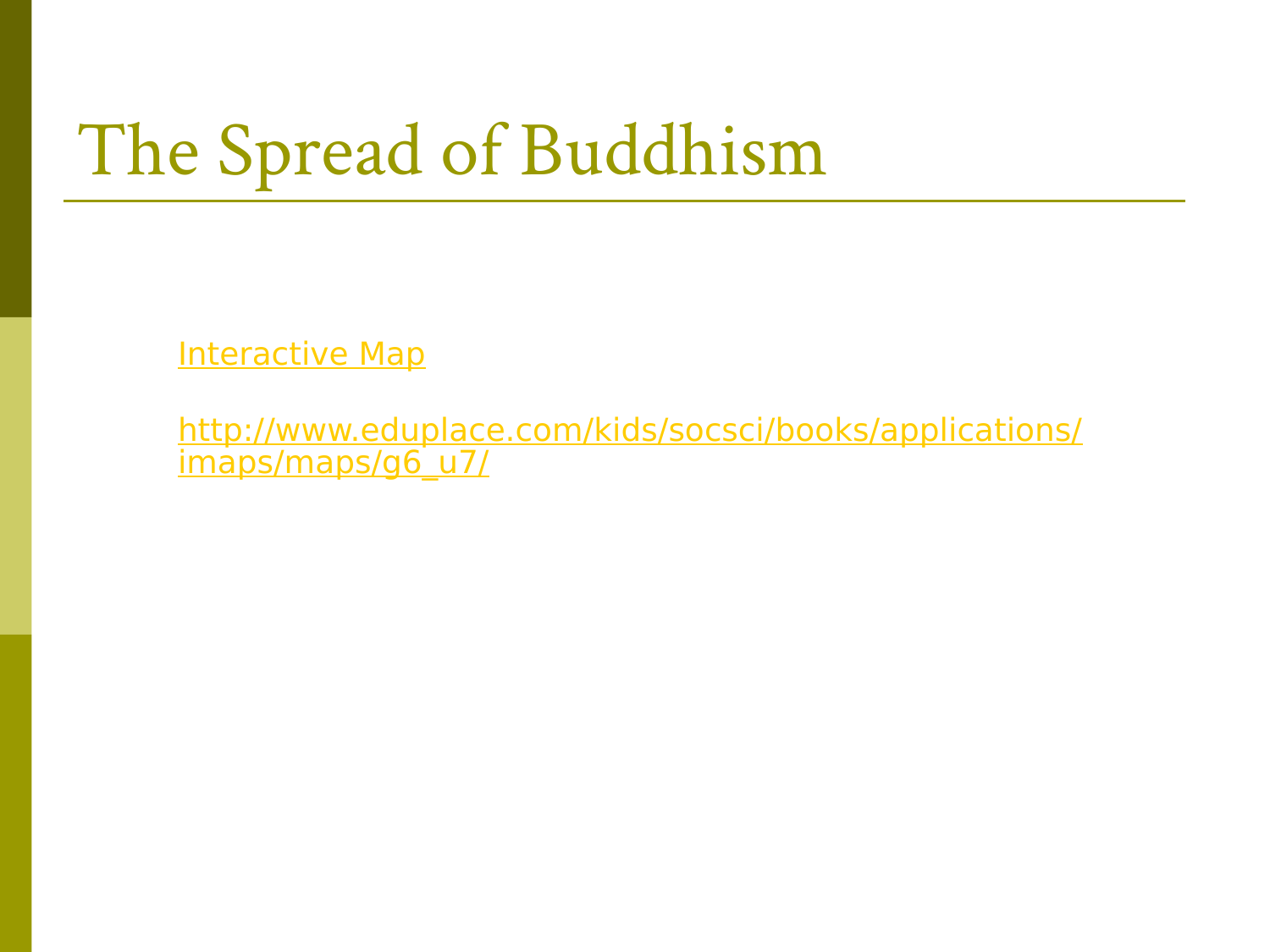

# The Spread of Buddhism
Interactive Map

http://www.eduplace.com/kids/socsci/books/applications/imaps/maps/g6_u7/